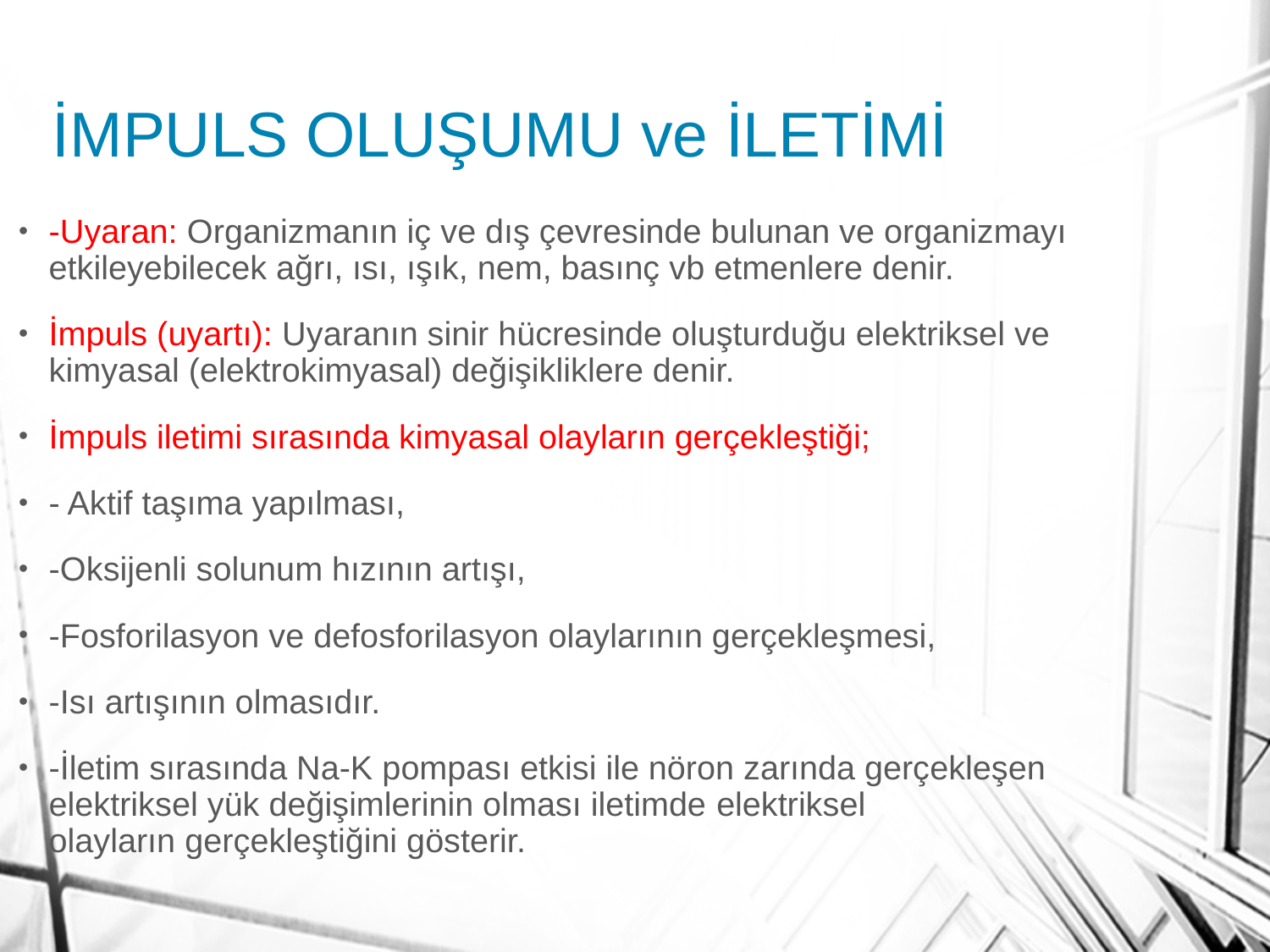

# İMPULS OLUŞUMU ve İLETİMİ
-Uyaran: Organizmanın iç ve dış çevresinde bulunan ve organizmayı etkileyebilecek ağrı, ısı, ışık, nem, basınç vb etmenlere denir.
İmpuls (uyartı): Uyaranın sinir hücresinde oluşturduğu elektriksel ve kimyasal (elektrokimyasal) değişikliklere denir.
İmpuls iletimi sırasında kimyasal olayların gerçekleştiği;
- Aktif taşıma yapılması,
-Oksijenli solunum hızının artışı,
-Fosforilasyon ve defosforilasyon olaylarının gerçekleşmesi,
-Isı artışının olmasıdır.
-İletim sırasında Na-K pompası etkisi ile nöron zarında gerçekleşen elektriksel yük değişimlerinin olması iletimde elektriksel olayların gerçekleştiğini gösterir.